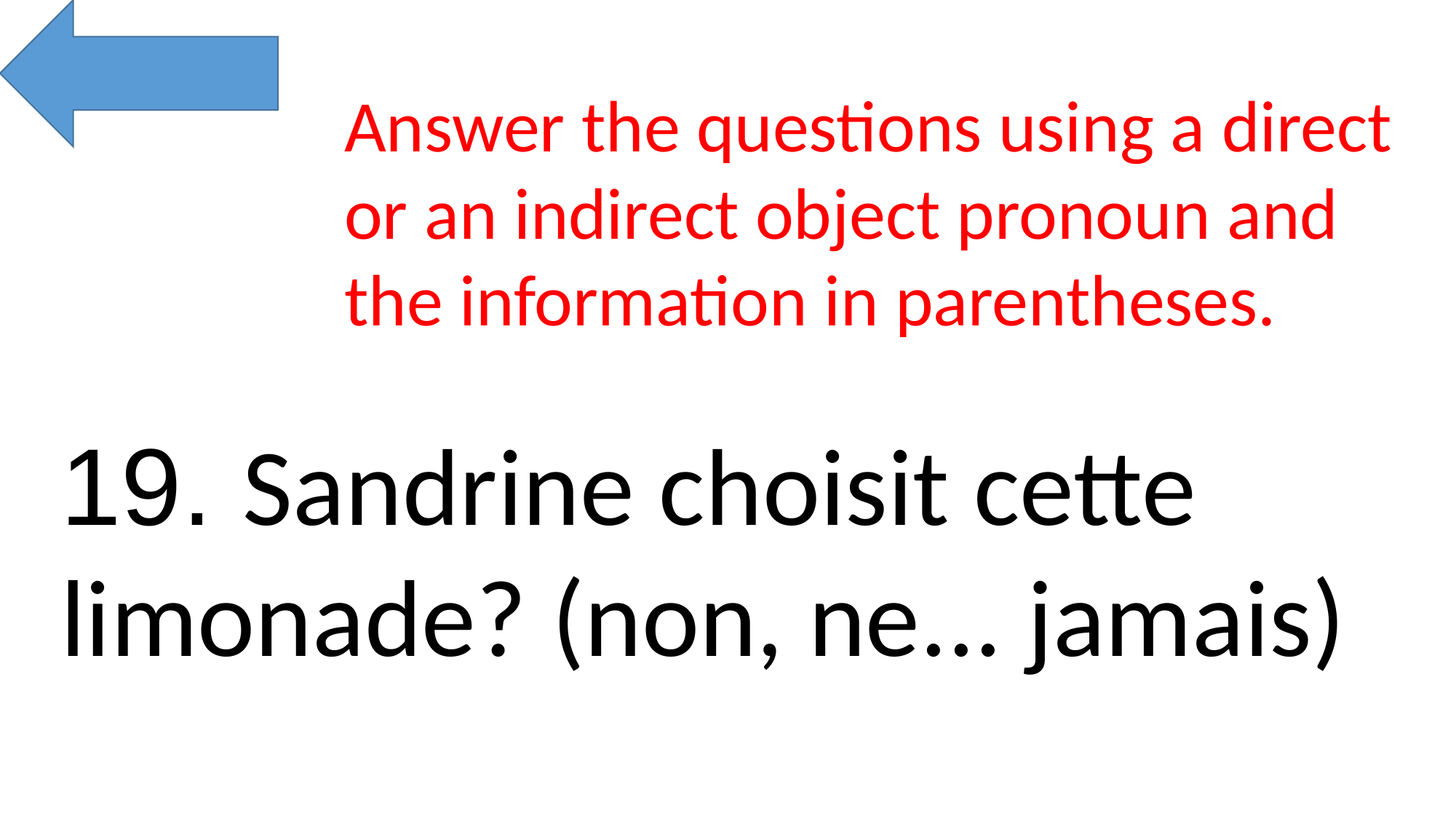

Answer the questions using a direct or an indirect object pronoun and the information in parentheses.
19. Sandrine choisit cette limonade? (non, ne... jamais)